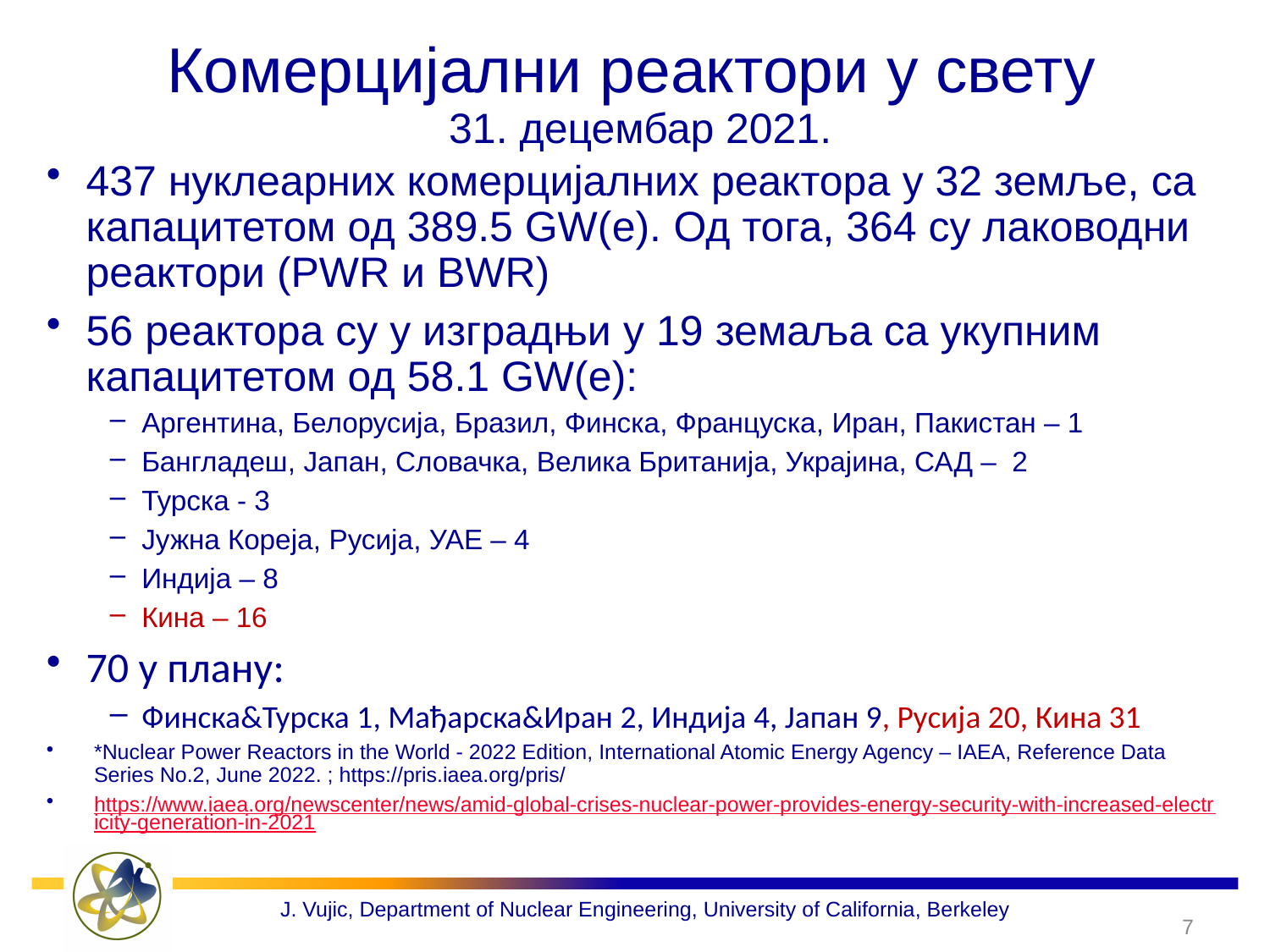

# Комерцијални реактори у свету 31. децембар 2021.
437 нуклеарних комерцијалних реактора у 32 земље, са капацитетом од 389.5 GW(e). Од тога, 364 су лаководни реактори (PWR и BWR)
56 реактора су у изградњи у 19 земаља са укупним капацитетом од 58.1 GW(e):
Аргентина, Белорусија, Бразил, Финска, Француска, Иран, Пакистан – 1
Бангладеш, Јапан, Словачка, Велика Британија, Украјина, САД –  2
Турска - 3
Јужна Кореја, Русија, УАЕ – 4
Индија – 8
Кина – 16
70 у плану:
Финска&Турска 1, Мађарска&Иран 2, Индија 4, Јапан 9, Русија 20, Кина 31
*Nuclear Power Reactors in the World - 2022 Edition, International Atomic Energy Agency – IAEA, Reference Data Series No.2, June 2022. ; https://pris.iaea.org/pris/
https://www.iaea.org/newscenter/news/amid-global-crises-nuclear-power-provides-energy-security-with-increased-electricity-generation-in-2021
7